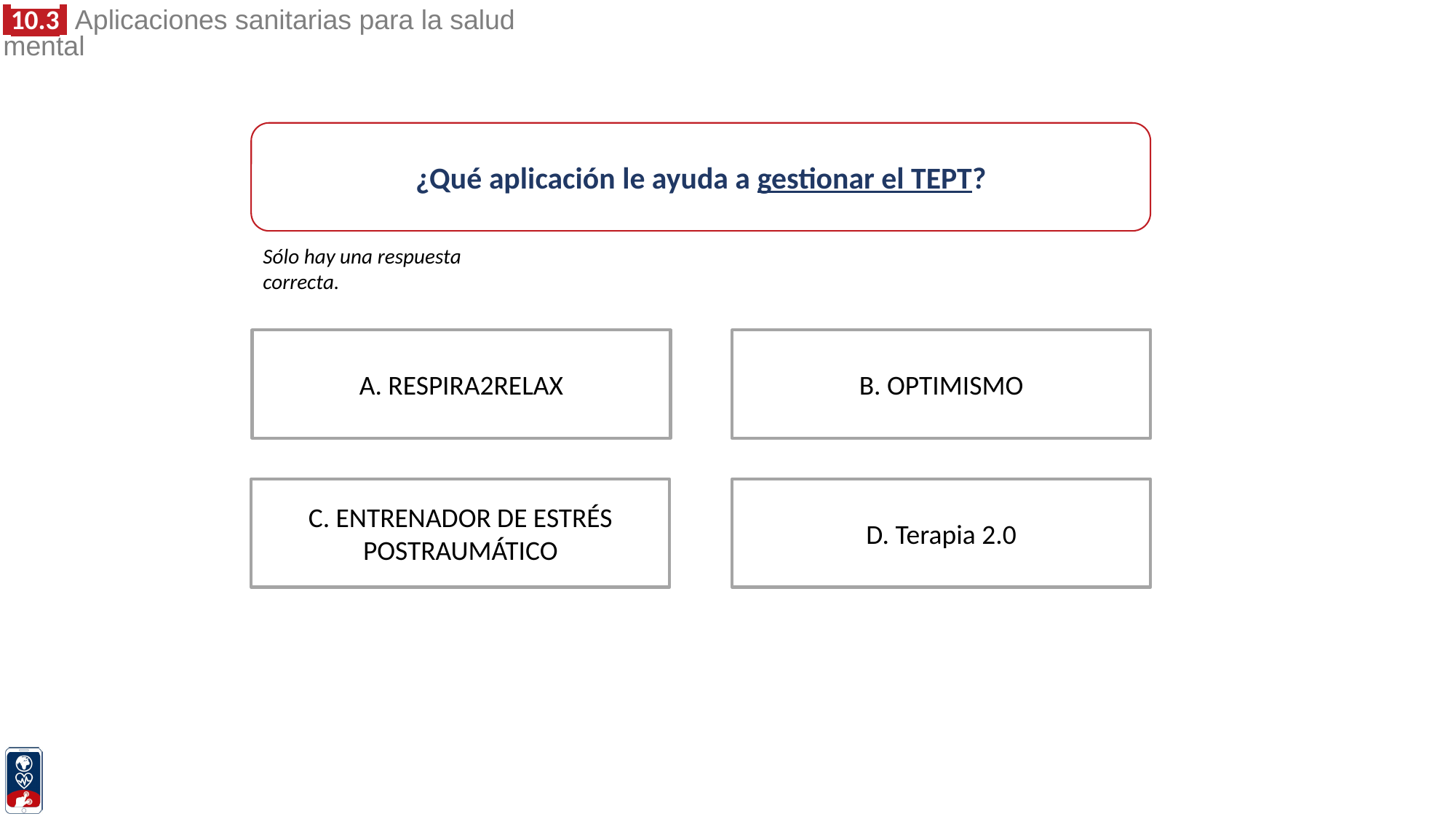

¿Qué aplicación le ayuda a gestionar el TEPT?
Sólo hay una respuesta correcta.
A. RESPIRA2RELAX
B. OPTIMISMO
C. ENTRENADOR DE ESTRÉS POSTRAUMÁTICO
D. Terapia 2.0